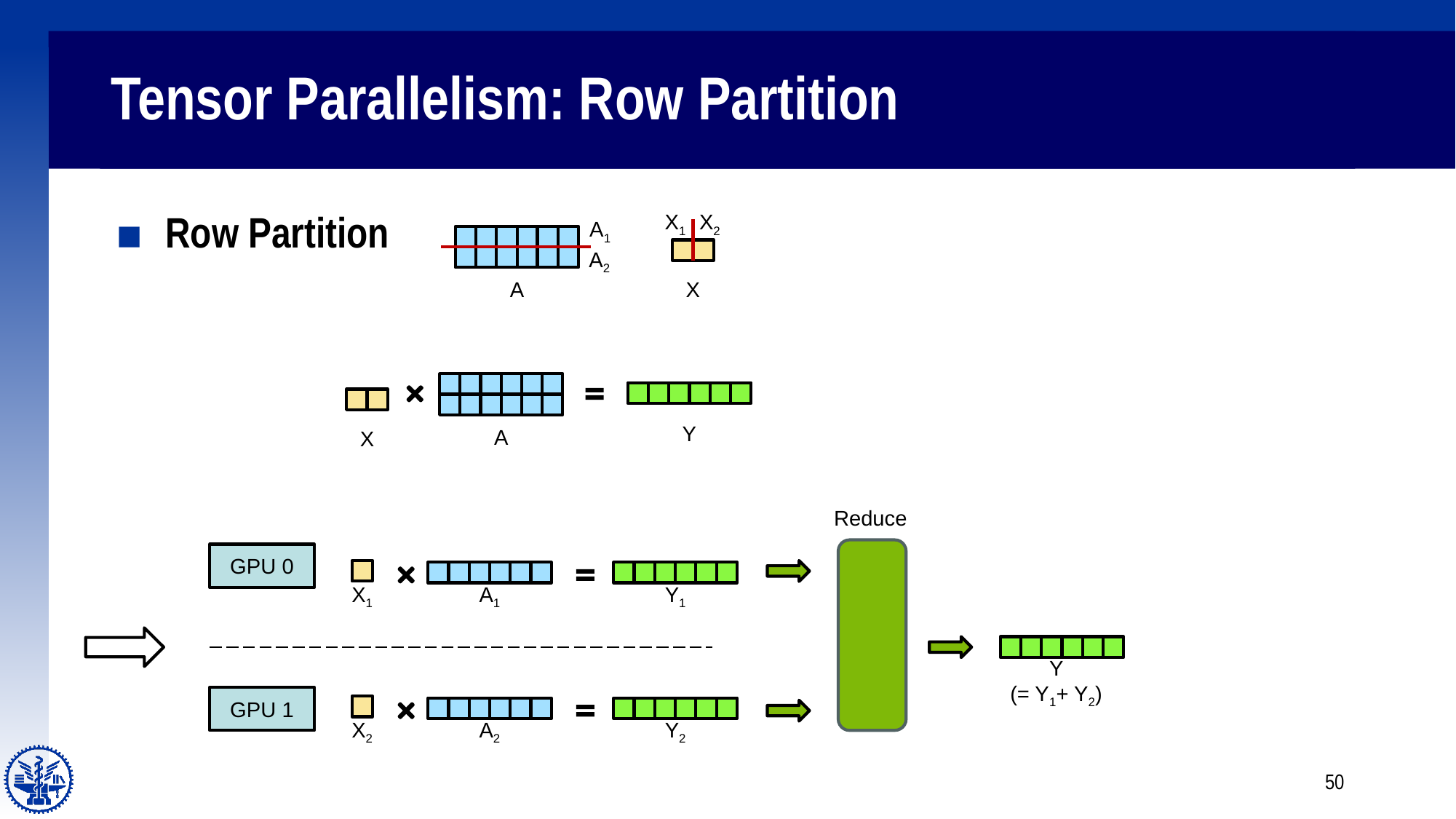

# Tensor Parallelism: Row Partition
X1
X2

X
Row Partition
A1

A2

A

A

X
Y
Reduce

GPU 0

X1

A1

Y1

Y
(= Y1+ Y2)

GPU 1

X2

A2

Y2

50